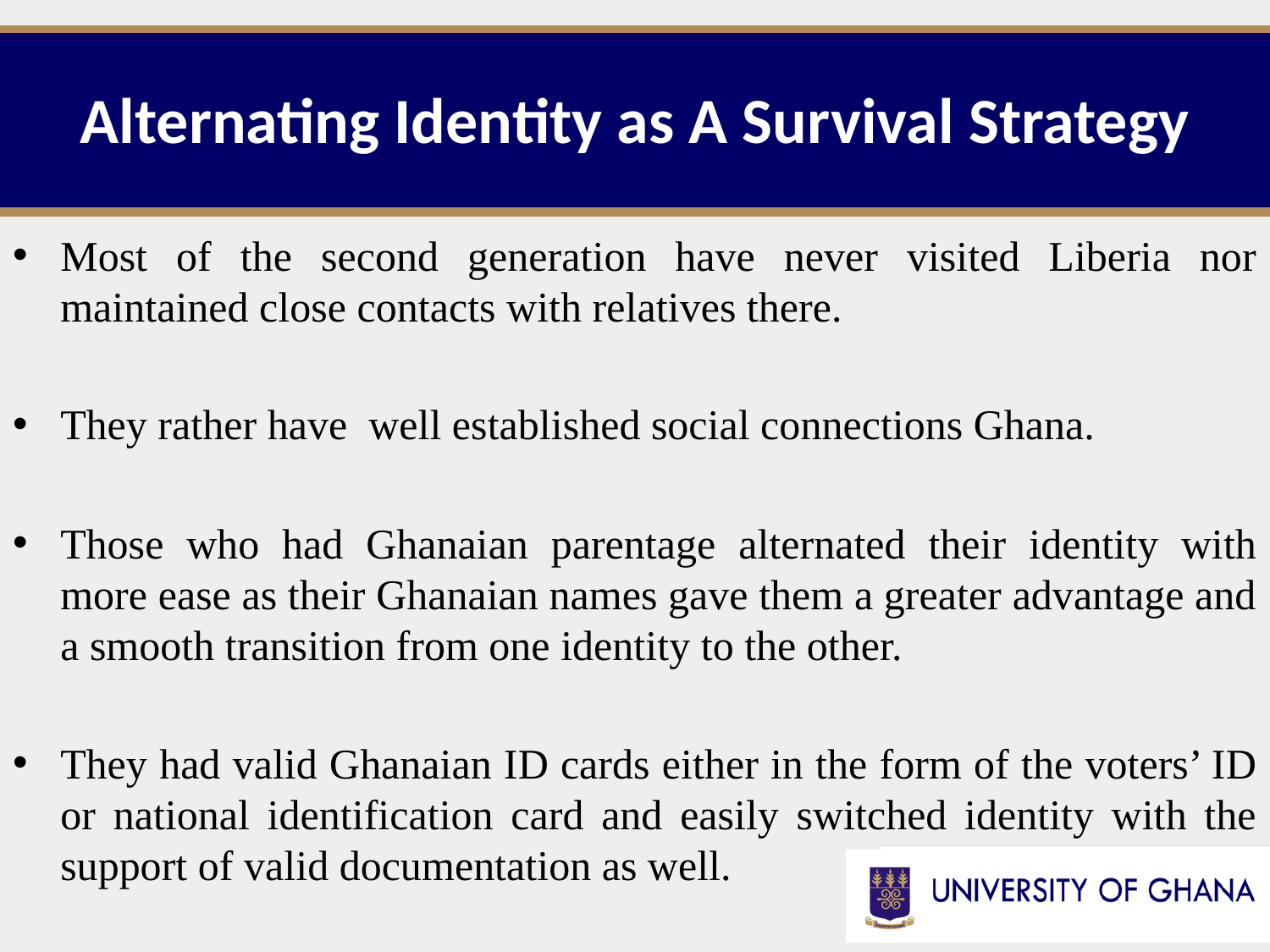

# Alternating Identity as A Survival Strategy
Most of the second generation have never visited Liberia nor maintained close contacts with relatives there.

They rather have  well established social connections Ghana.

Those who had Ghanaian parentage alternated their identity with more ease as their Ghanaian names gave them a greater advantage and a smooth transition from one identity to the other.

They had valid Ghanaian ID cards either in the form of the voters’ ID or national identification card and easily switched identity with the support of valid documentation as well.